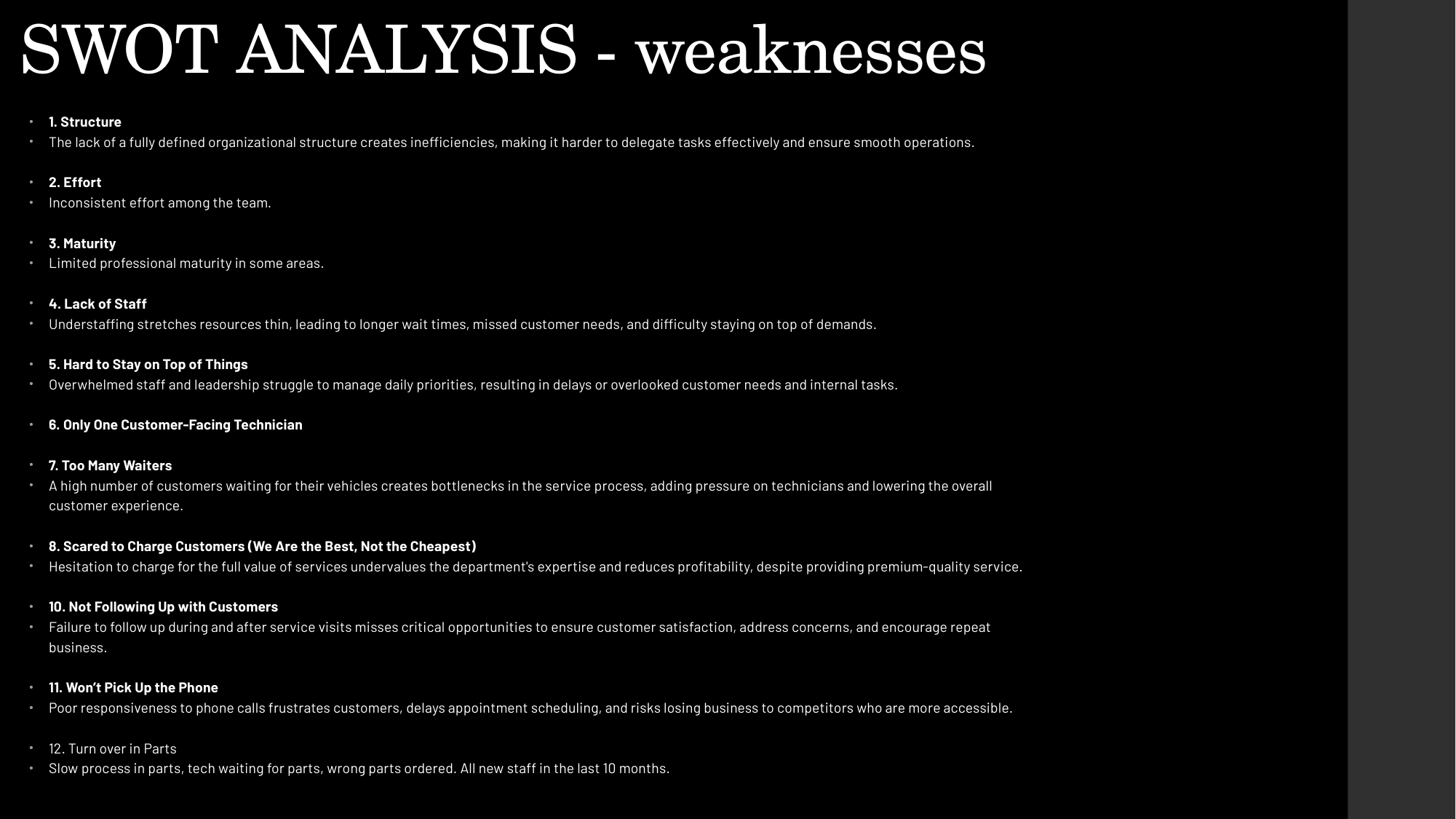

# SWOT ANALYSIS - weaknesses
1. Structure
The lack of a fully defined organizational structure creates inefficiencies, making it harder to delegate tasks effectively and ensure smooth operations.

2. Effort
Inconsistent effort among the team.

3. Maturity
Limited professional maturity in some areas.

4. Lack of Staff
Understaffing stretches resources thin, leading to longer wait times, missed customer needs, and difficulty staying on top of demands.

5. Hard to Stay on Top of Things
Overwhelmed staff and leadership struggle to manage daily priorities, resulting in delays or overlooked customer needs and internal tasks.

6. Only One Customer-Facing Technician

7. Too Many Waiters
A high number of customers waiting for their vehicles creates bottlenecks in the service process, adding pressure on technicians and lowering the overall customer experience.

8. Scared to Charge Customers (We Are the Best, Not the Cheapest)
Hesitation to charge for the full value of services undervalues the department's expertise and reduces profitability, despite providing premium-quality service.

10. Not Following Up with Customers
Failure to follow up during and after service visits misses critical opportunities to ensure customer satisfaction, address concerns, and encourage repeat business.

11. Won’t Pick Up the Phone
Poor responsiveness to phone calls frustrates customers, delays appointment scheduling, and risks losing business to competitors who are more accessible.

12. Turn over in Parts
Slow process in parts, tech waiting for parts, wrong parts ordered. All new staff in the last 10 months.